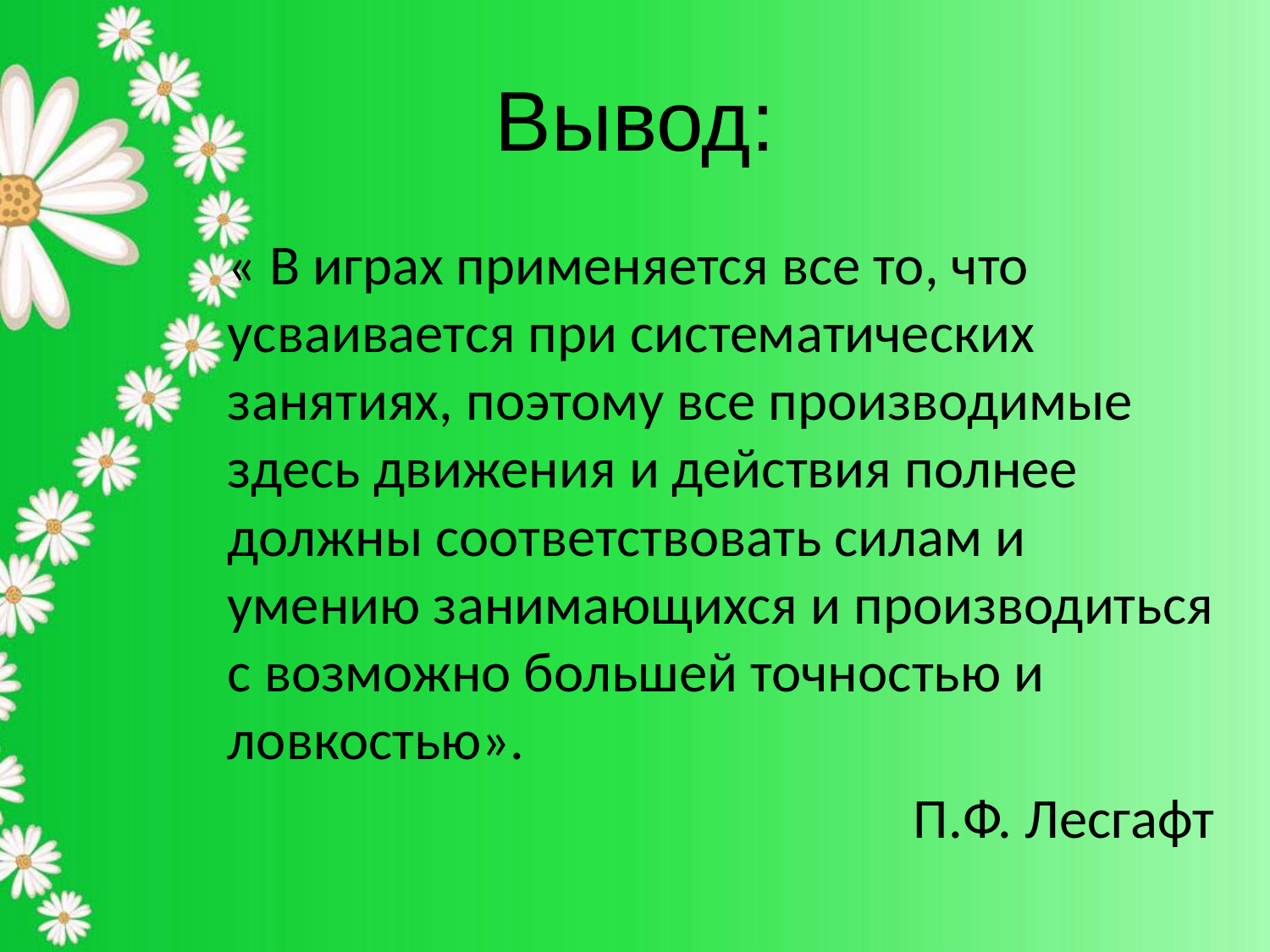

# Вывод:
« В играх применяется все то, что усваивается при систематических занятиях, поэтому все производимые здесь движения и действия полнее должны соответствовать силам и умению занимающихся и производиться с возможно большей точностью и ловкостью».
                                                      П.Ф. Лесгафт